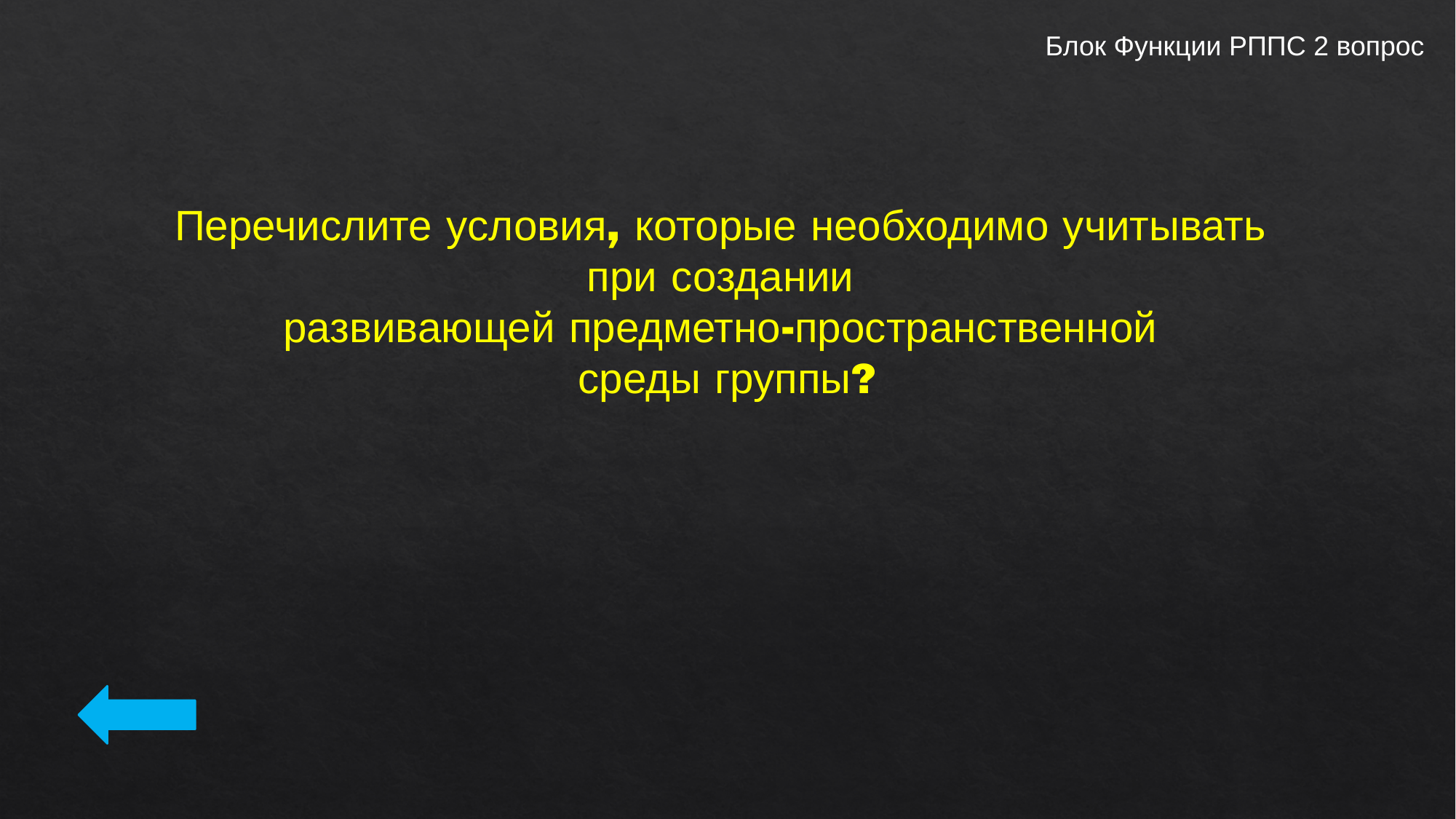

Блок Функции РППС 2 вопрос
Перечислите условия, которые необходимо учитывать
при создании
развивающей предметно-пространственной
среды группы?